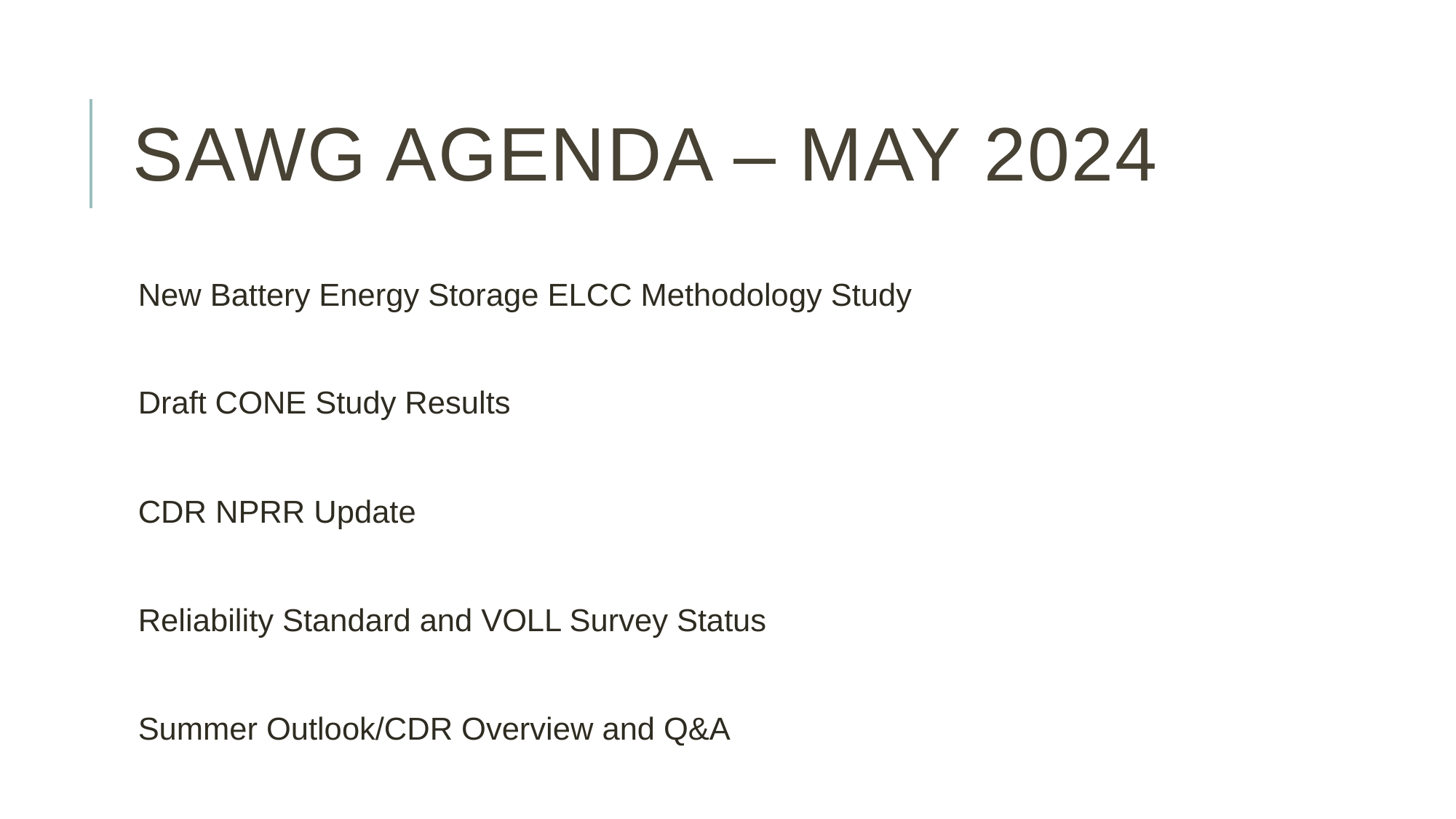

# SAWG Agenda – May 2024
New Battery Energy Storage ELCC Methodology Study

Draft CONE Study Results

CDR NPRR Update

Reliability Standard and VOLL Survey Status

Summer Outlook/CDR Overview and Q&A